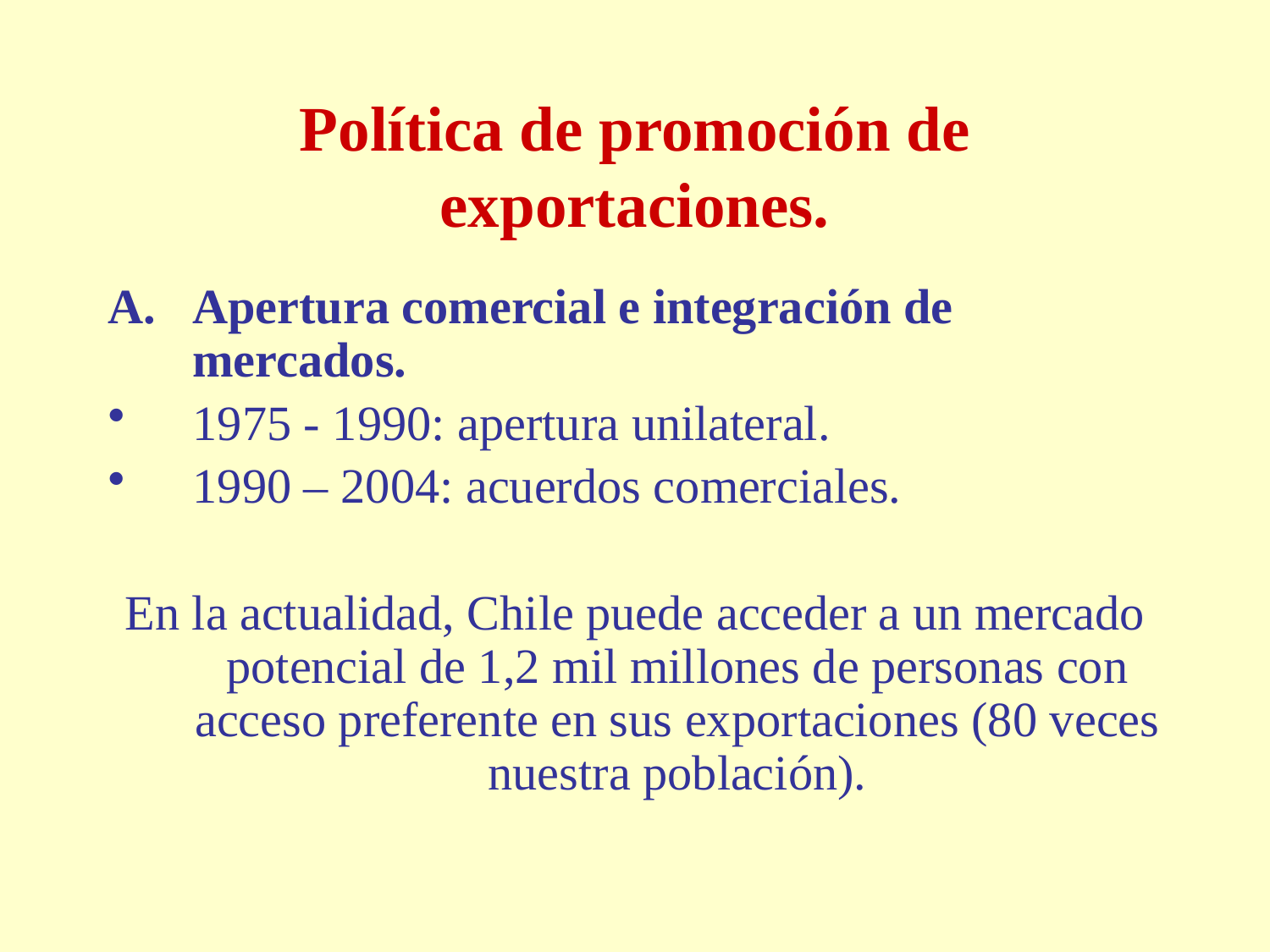

# Política de promoción de exportaciones.
Apertura comercial e integración de mercados.
1975 - 1990: apertura unilateral.
1990 – 2004: acuerdos comerciales.

En la actualidad, Chile puede acceder a un mercado potencial de 1,2 mil millones de personas con acceso preferente en sus exportaciones (80 veces nuestra población).